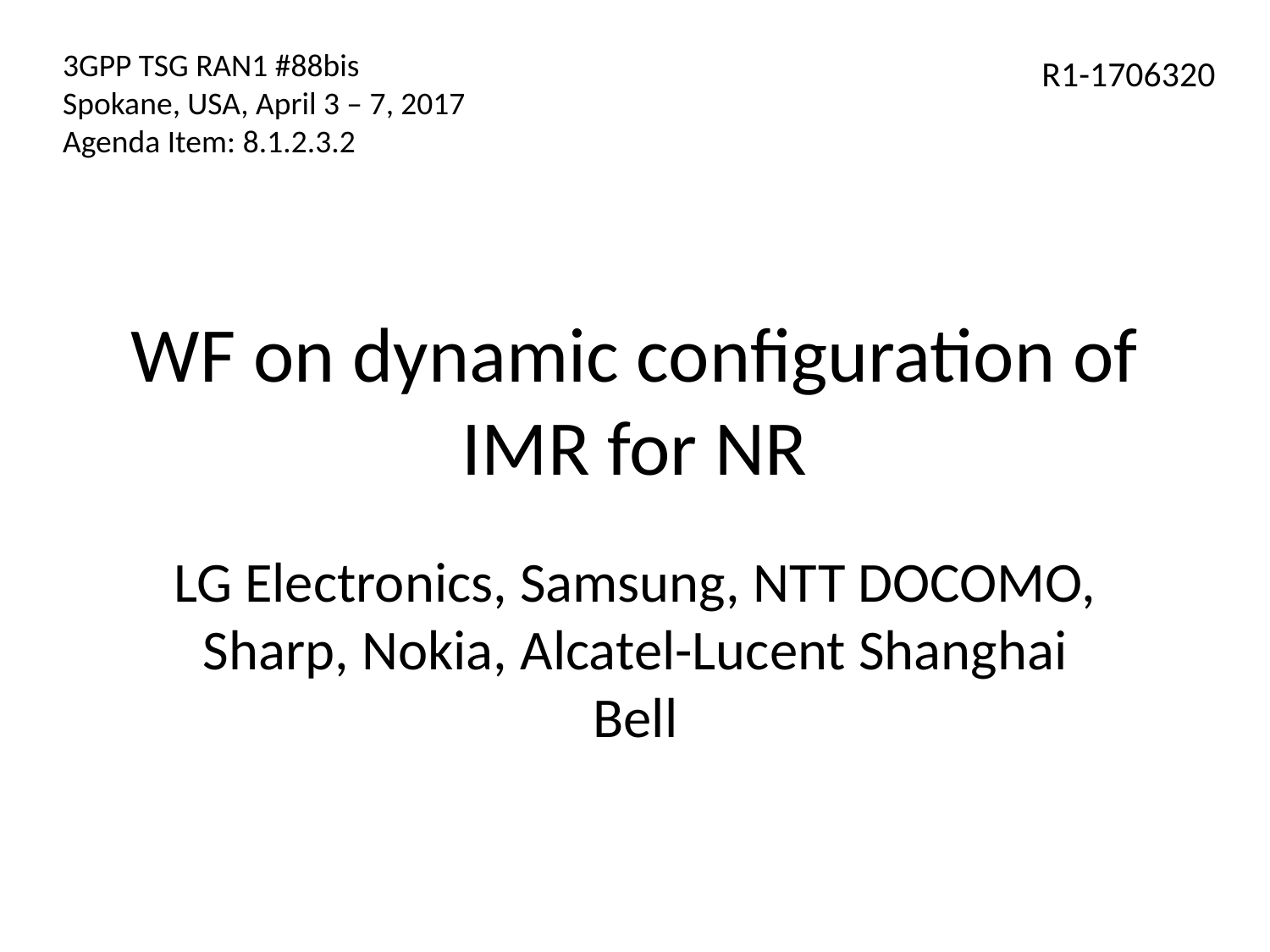

3GPP TSG RAN1 #88bis
Spokane, USA, April 3 – 7, 2017
Agenda Item: 8.1.2.3.2
R1-1706320
# WF on dynamic configuration of IMR for NR
LG Electronics, Samsung, NTT DOCOMO, Sharp, Nokia, Alcatel-Lucent Shanghai Bell